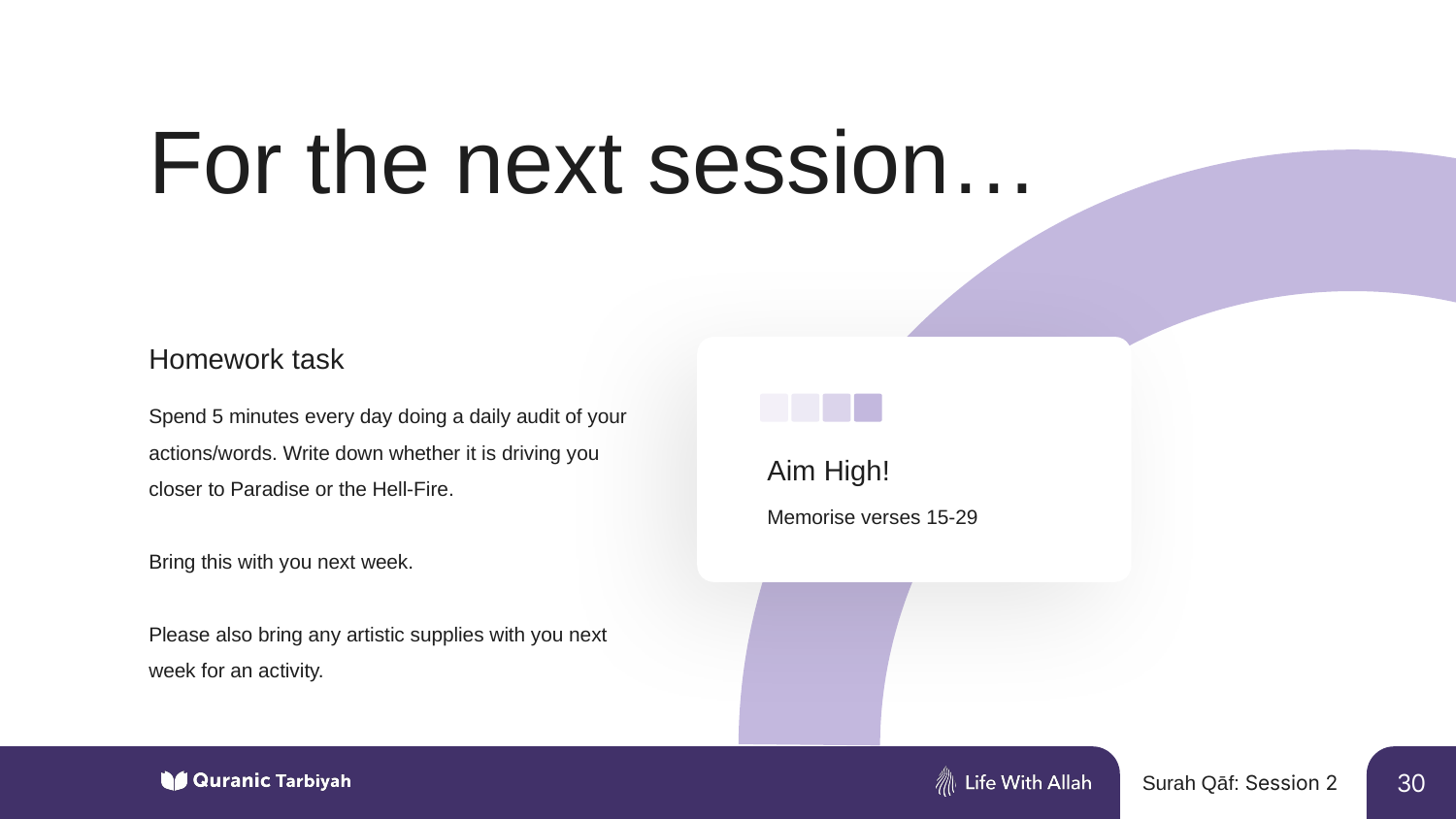

For the next session…
Homework task

Spend 5 minutes every day doing a daily audit of your actions/words. Write down whether it is driving you closer to Paradise or the Hell-Fire.

Bring this with you next week.

Please also bring any artistic supplies with you next week for an activity.

Aim High!
Memorise verses 15-29